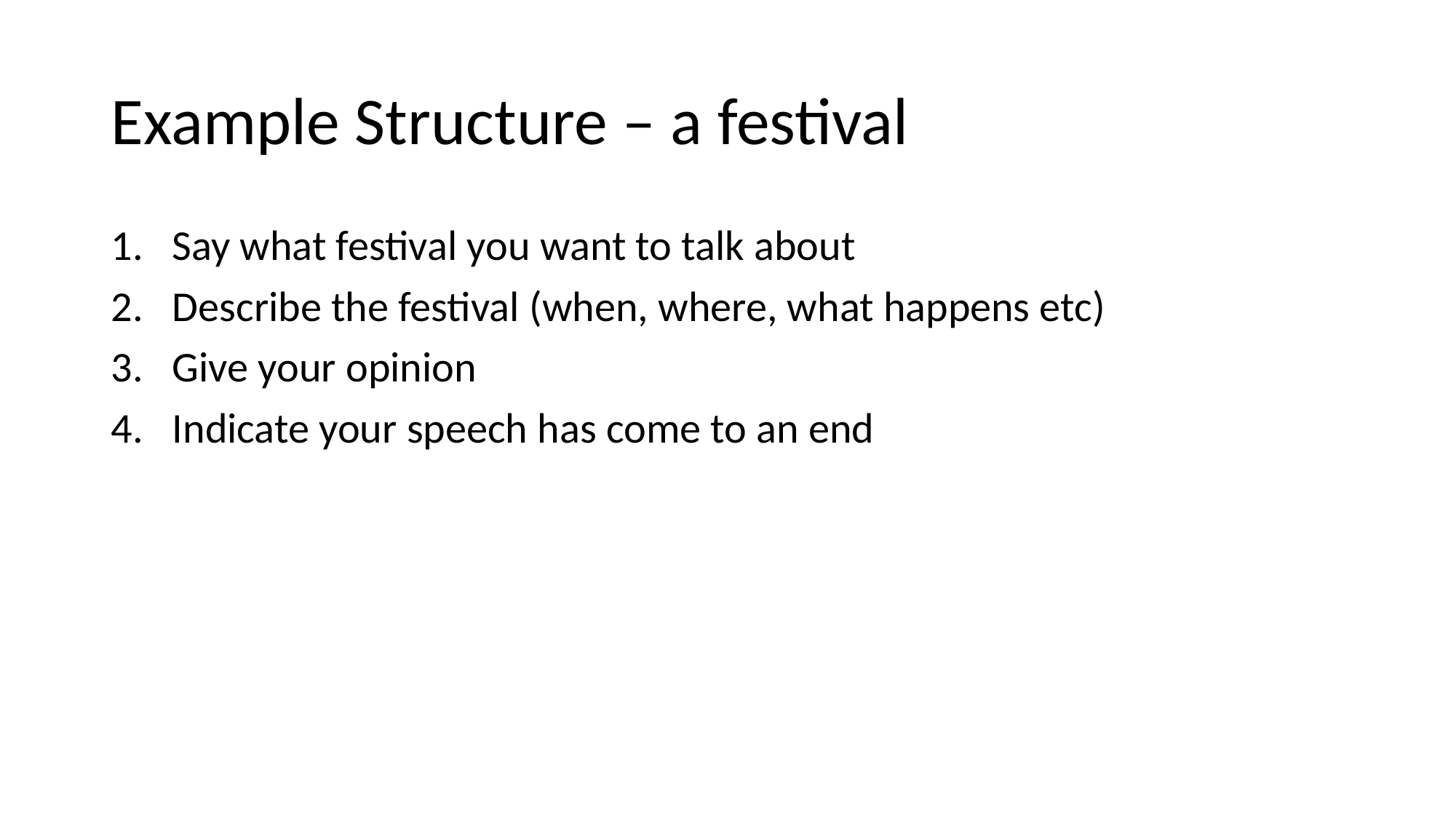

# Example Structure – a festival
Say what festival you want to talk about
Describe the festival (when, where, what happens etc)
Give your opinion
Indicate your speech has come to an end